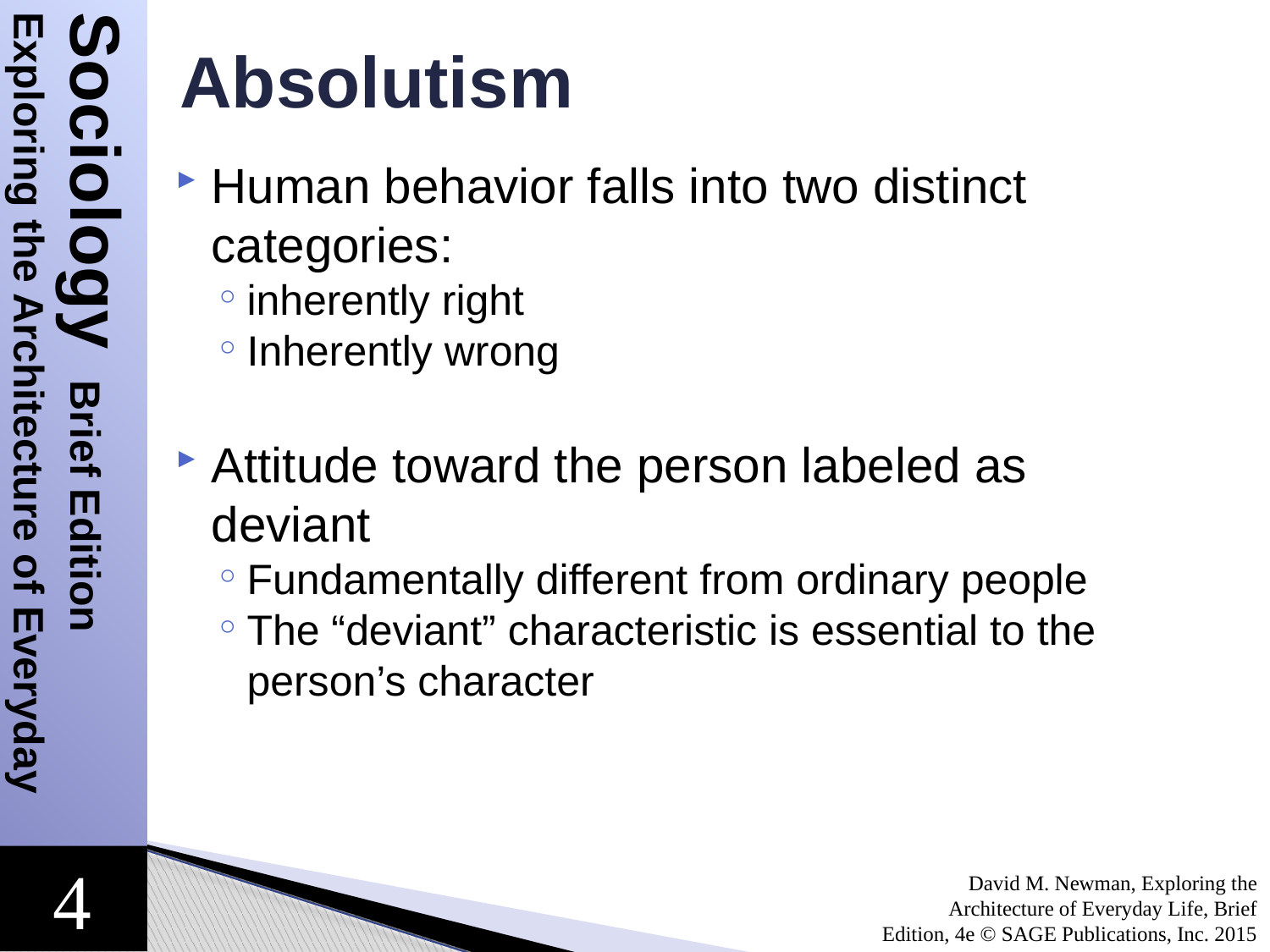

# Absolutism
Human behavior falls into two distinct categories:
inherently right
Inherently wrong

Attitude toward the person labeled as deviant
Fundamentally different from ordinary people
The “deviant” characteristic is essential to the person’s character
David M. Newman, Exploring the Architecture of Everyday Life, Brief Edition, 4e © SAGE Publications, Inc. 2015